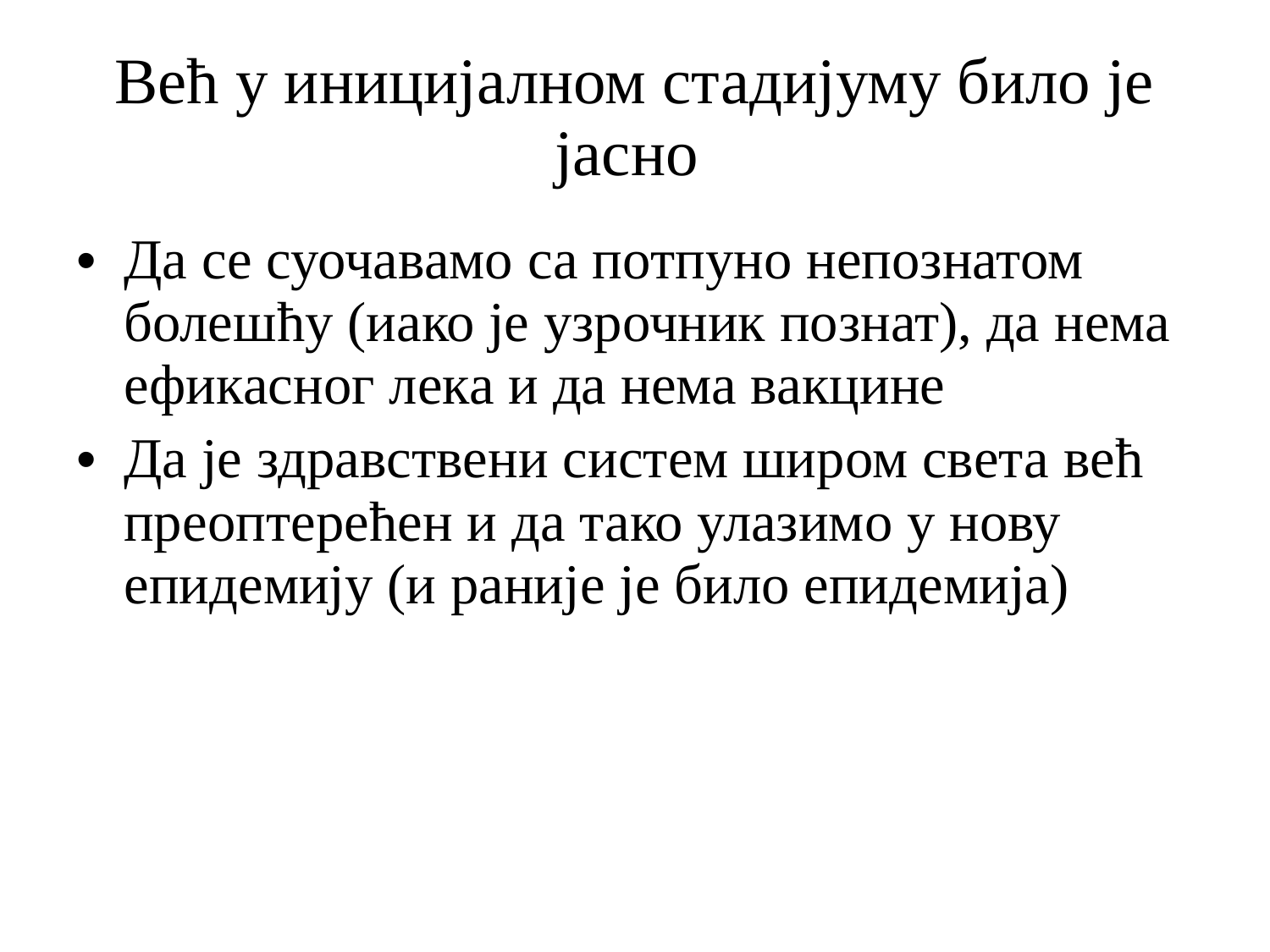

# Већ у иницијалном стадијуму било је јасно
Да се суочавамо са потпуно непознатом болешћу (иако је узрочник познат), да нема ефикасног лека и да нема вакцине
Да је здравствени систем широм света већ преоптерећен и да тако улазимо у нову епидемију (и раније је било епидемија)